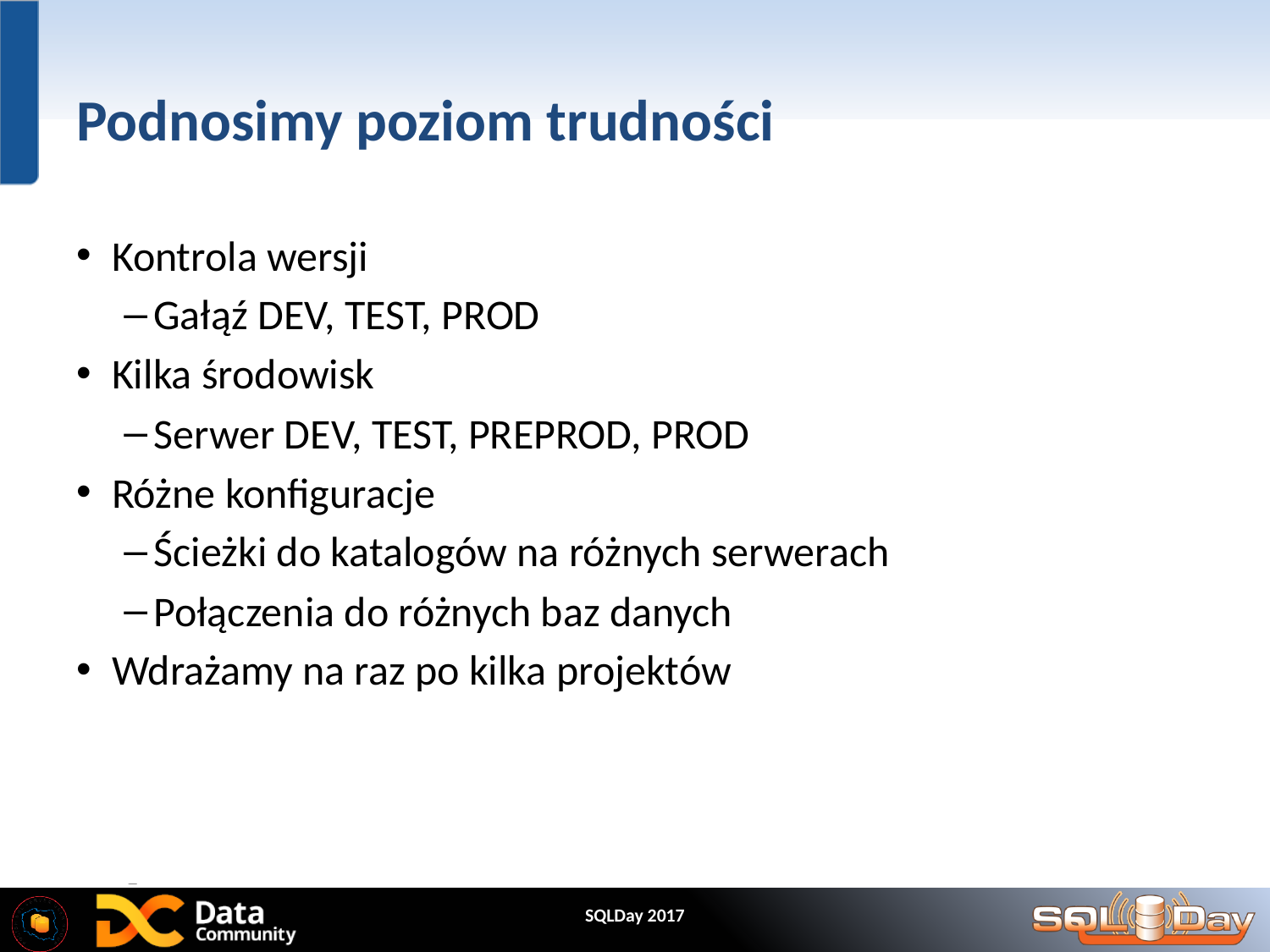

# Podnosimy poziom trudności
Kontrola wersji
Gałąź DEV, TEST, PROD
Kilka środowisk
Serwer DEV, TEST, PREPROD, PROD
Różne konfiguracje
Ścieżki do katalogów na różnych serwerach
Połączenia do różnych baz danych
Wdrażamy na raz po kilka projektów